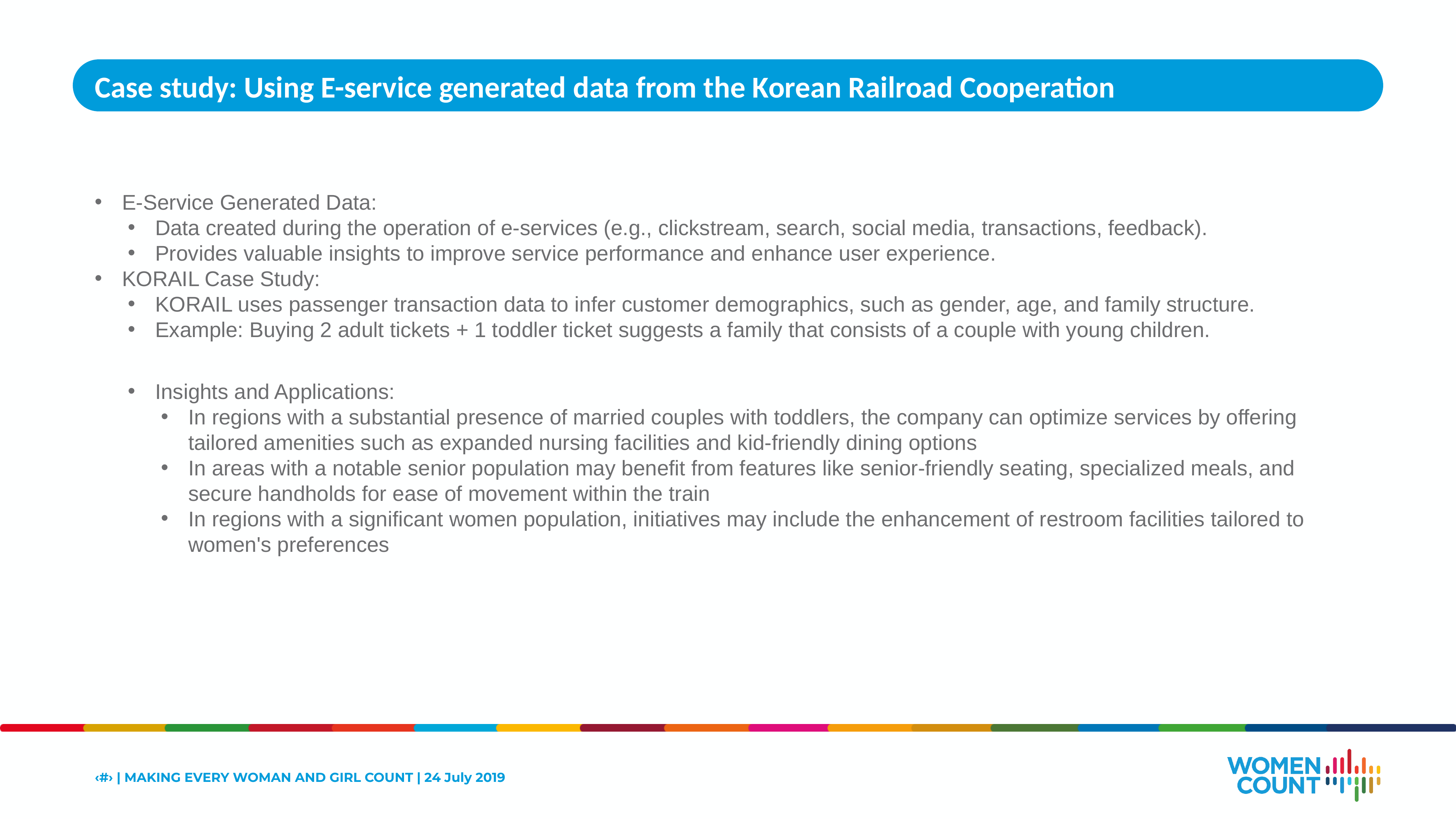

Case study: Using E-service generated data from the Korean Railroad Cooperation
E-Service Generated Data:
Data created during the operation of e-services (e.g., clickstream, search, social media, transactions, feedback).
Provides valuable insights to improve service performance and enhance user experience.
KORAIL Case Study:
KORAIL uses passenger transaction data to infer customer demographics, such as gender, age, and family structure.
Example: Buying 2 adult tickets + 1 toddler ticket suggests a family that consists of a couple with young children.

Insights and Applications:
In regions with a substantial presence of married couples with toddlers, the company can optimize services by offering tailored amenities such as expanded nursing facilities and kid-friendly dining options
In areas with a notable senior population may benefit from features like senior-friendly seating, specialized meals, and secure handholds for ease of movement within the train
In regions with a significant women population, initiatives may include the enhancement of restroom facilities tailored to women's preferences
‹#› | MAKING EVERY WOMAN AND GIRL COUNT | 24 July 2019